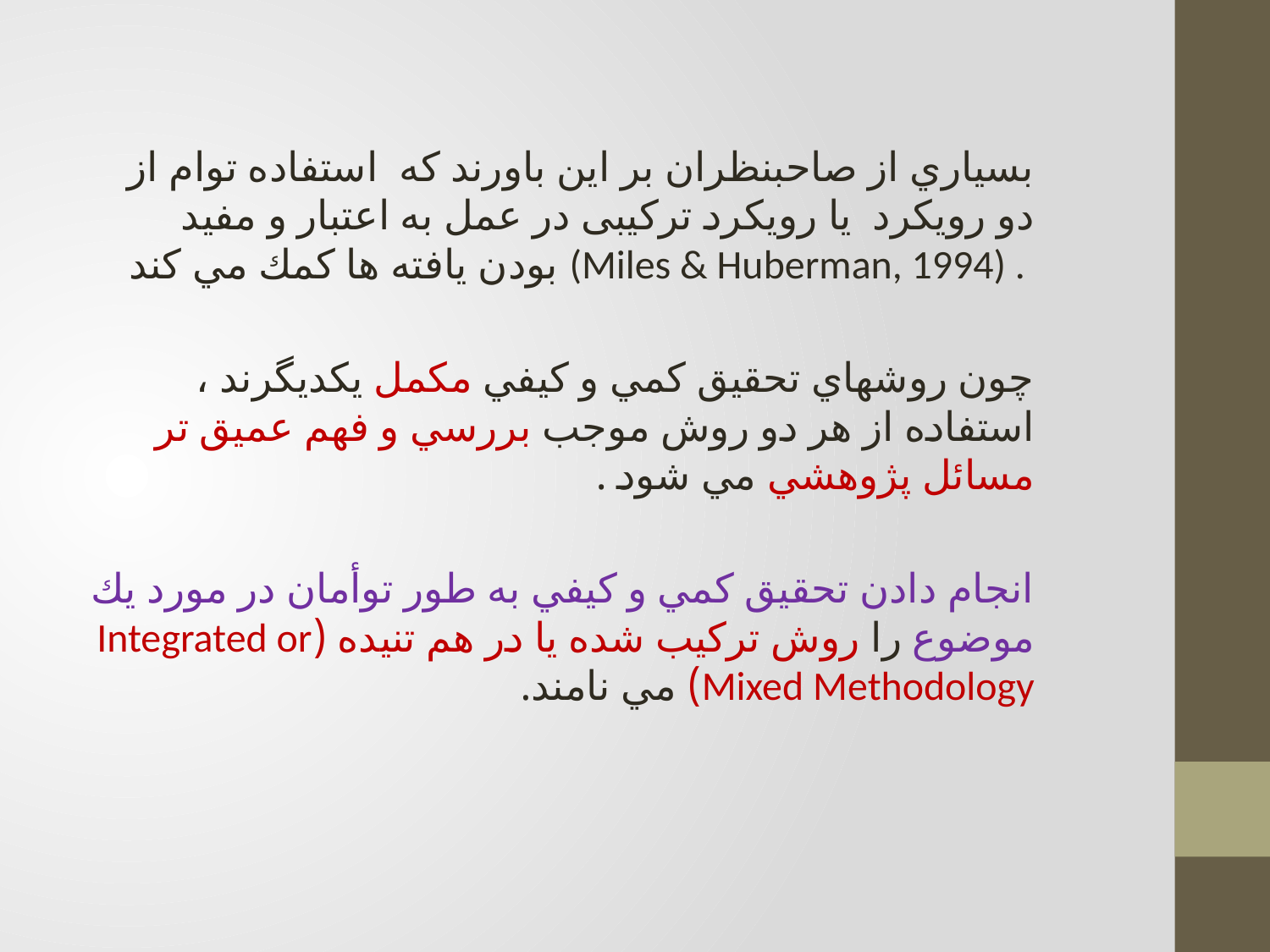

بسياري از صاحبنظران بر اين باورند كه  استفاده توام از دو رويكرد  یا رویکرد ترکیبی در عمل به اعتبار و مفيد بودن يافته ها كمك مي كند (Miles & Huberman, 1994) .

چون روشهاي تحقيق كمي و كيفي مكمل يكديگرند ، استفاده از هر دو روش موجب بررسي و فهم عميق تر مسائل پژوهشي مي شود .

انجام دادن تحقيق كمي و كيفي به طور توأمان در مورد يك موضوع را روش تركيب شده يا در هم تنيده (Integrated or Mixed Methodology) مي نامند.